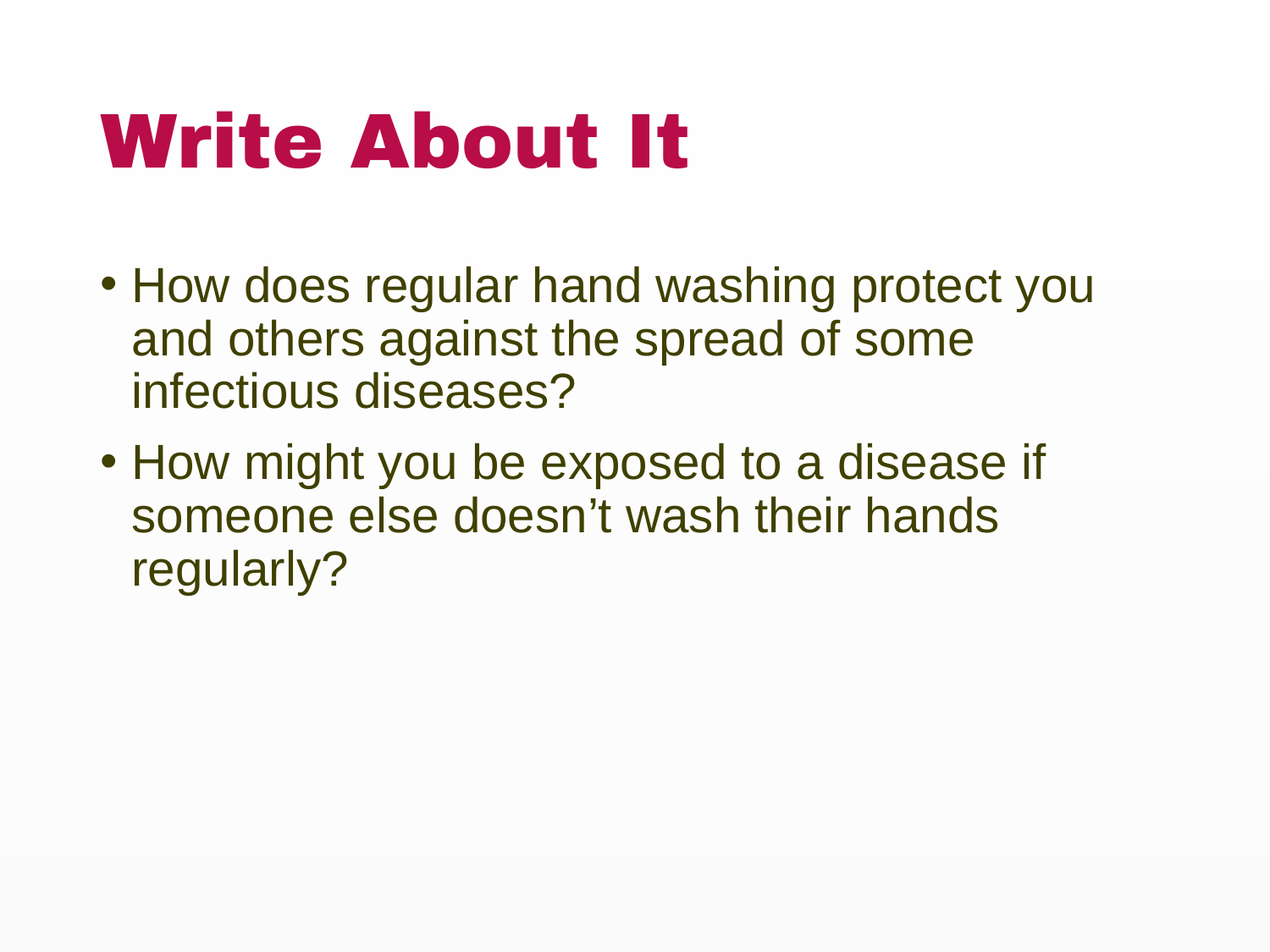

# Write About It
How does regular hand washing protect you and others against the spread of some infectious diseases?
How might you be exposed to a disease if someone else doesn’t wash their hands regularly?